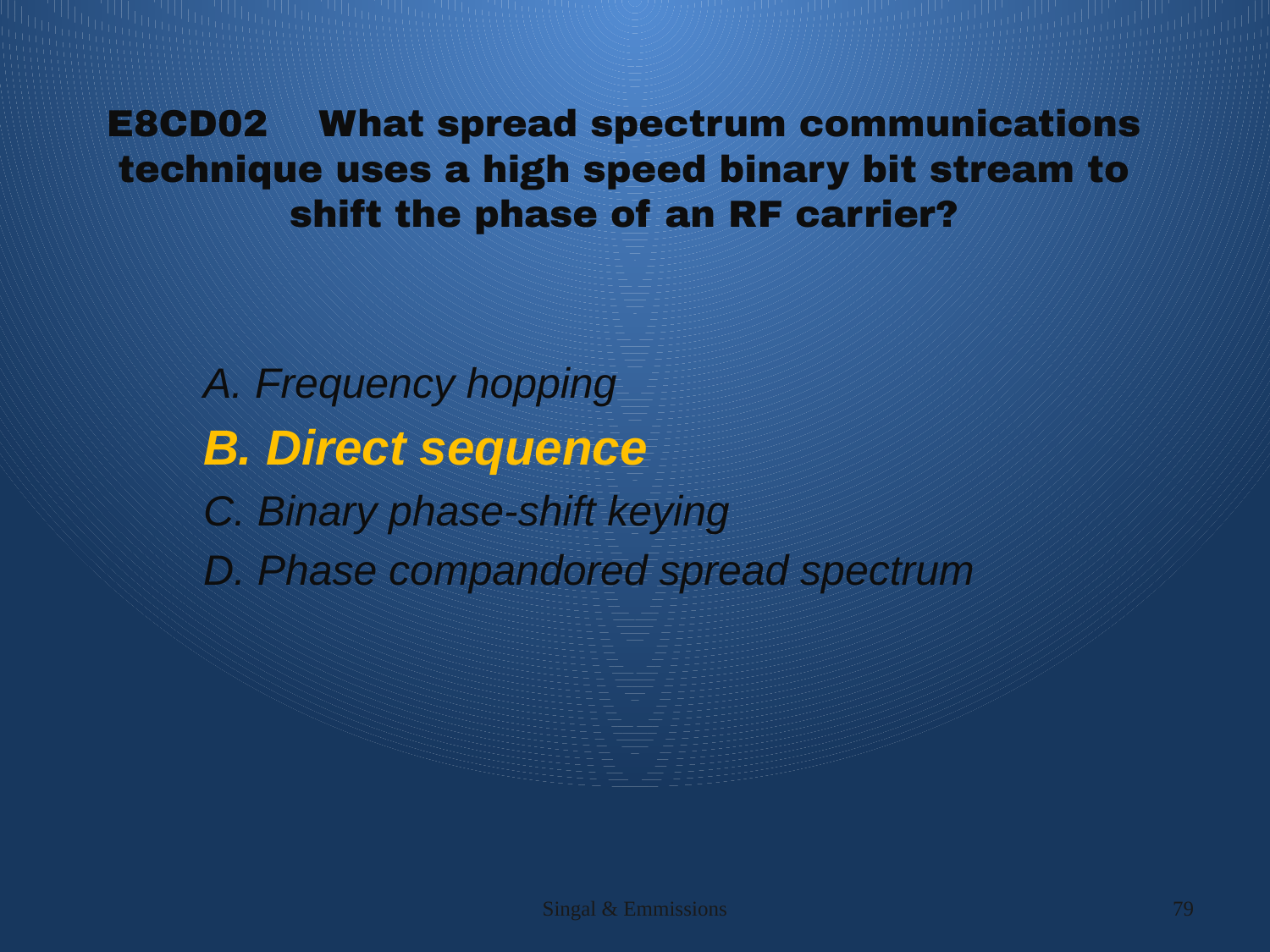

# E8CD02    What spread spectrum communications technique uses a high speed binary bit stream to shift the phase of an RF carrier?
A. Frequency hopping
B. Direct sequence
C. Binary phase-shift keying
D. Phase compandored spread spectrum
Singal & Emmissions
79